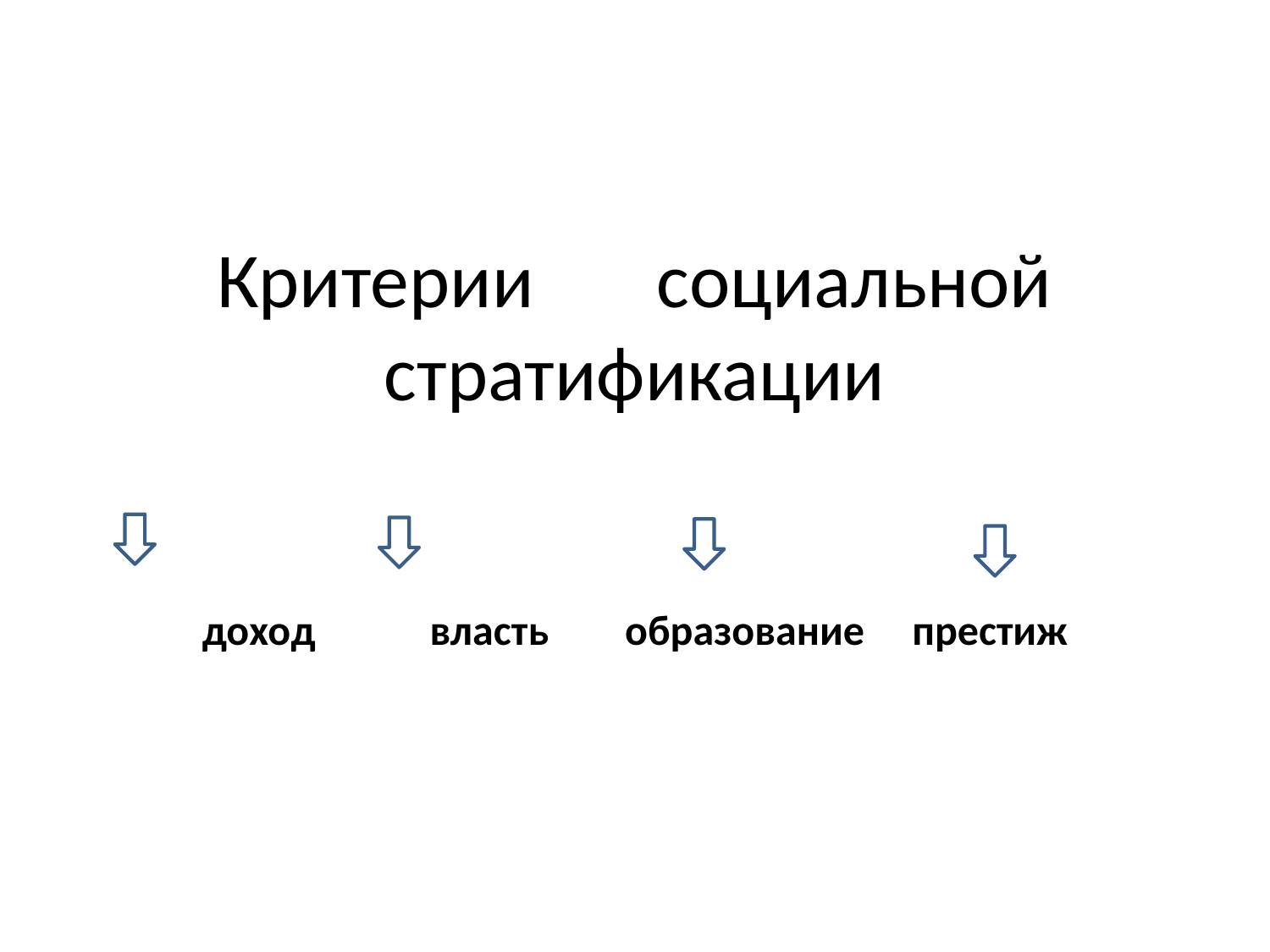

# Критерии       социальной стратификации доход            власть        образование     престиж